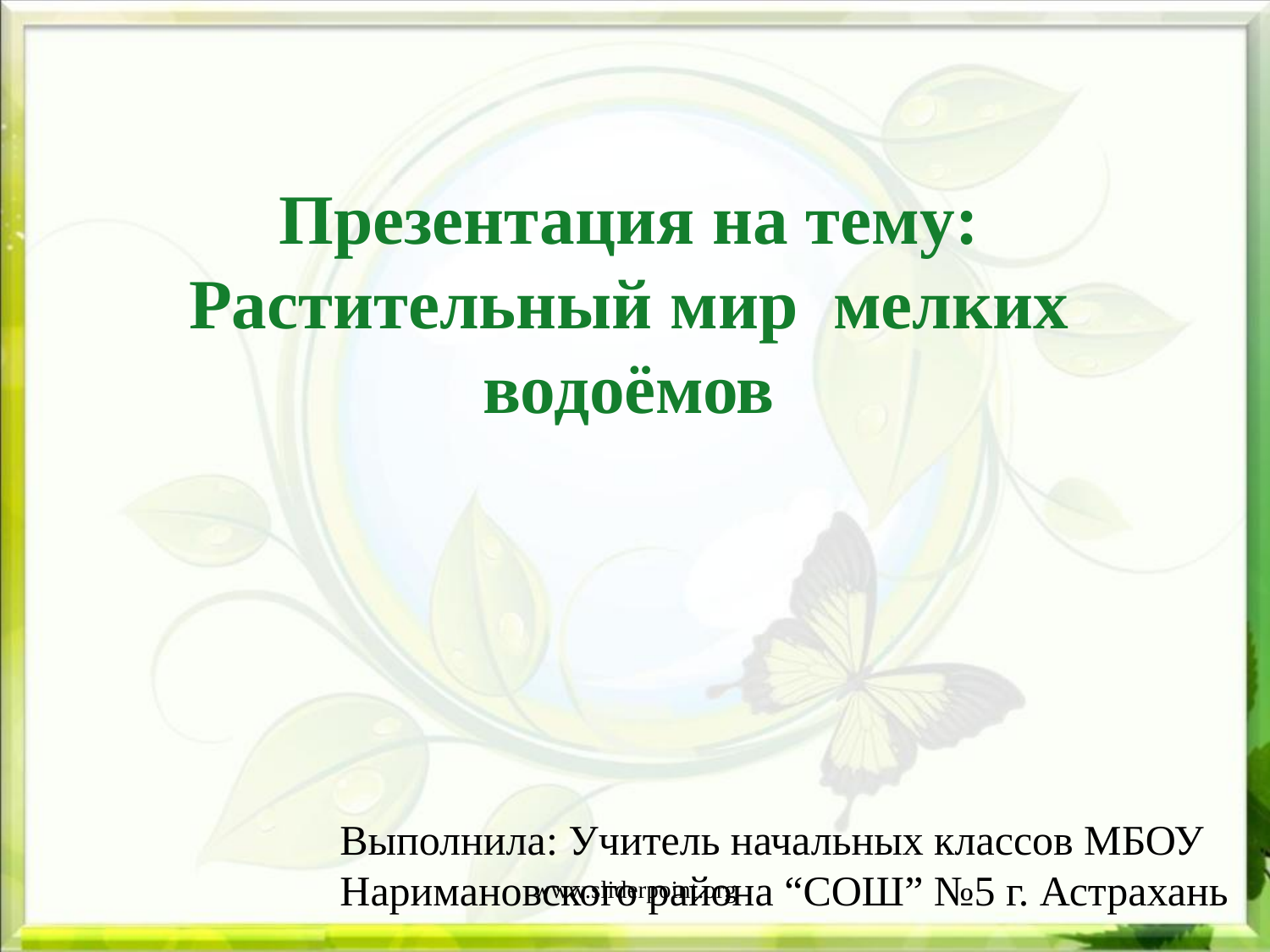

# Презентация на тему: Растительный мир  мелких водоёмов
Выполнила: Учитель начальных классов МБОУ Наримановского района “СОШ” №5 г. Астрахань
www.sliderpoint.org